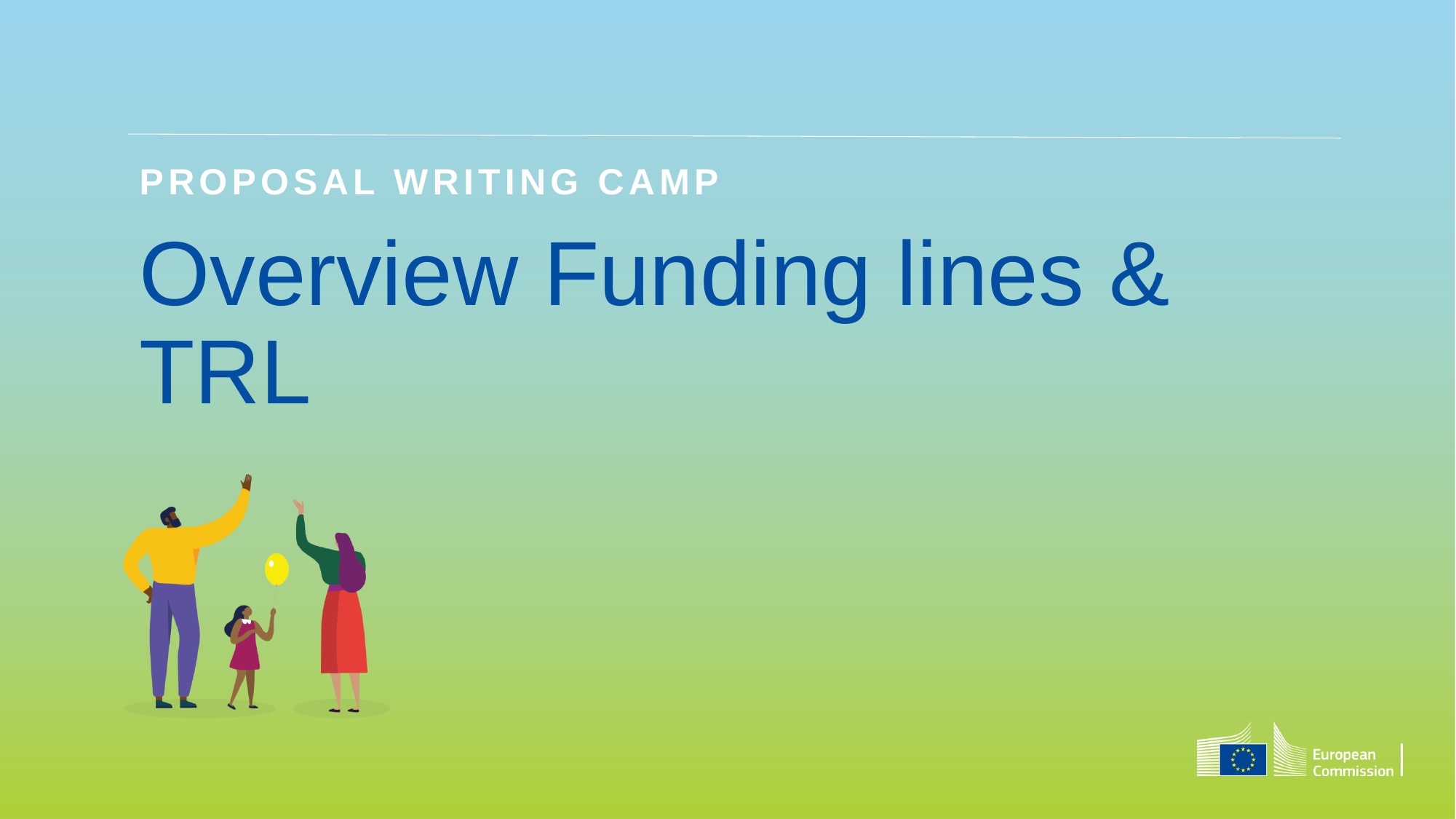

Proposal Writing Camp
# Overview Funding lines & TRL